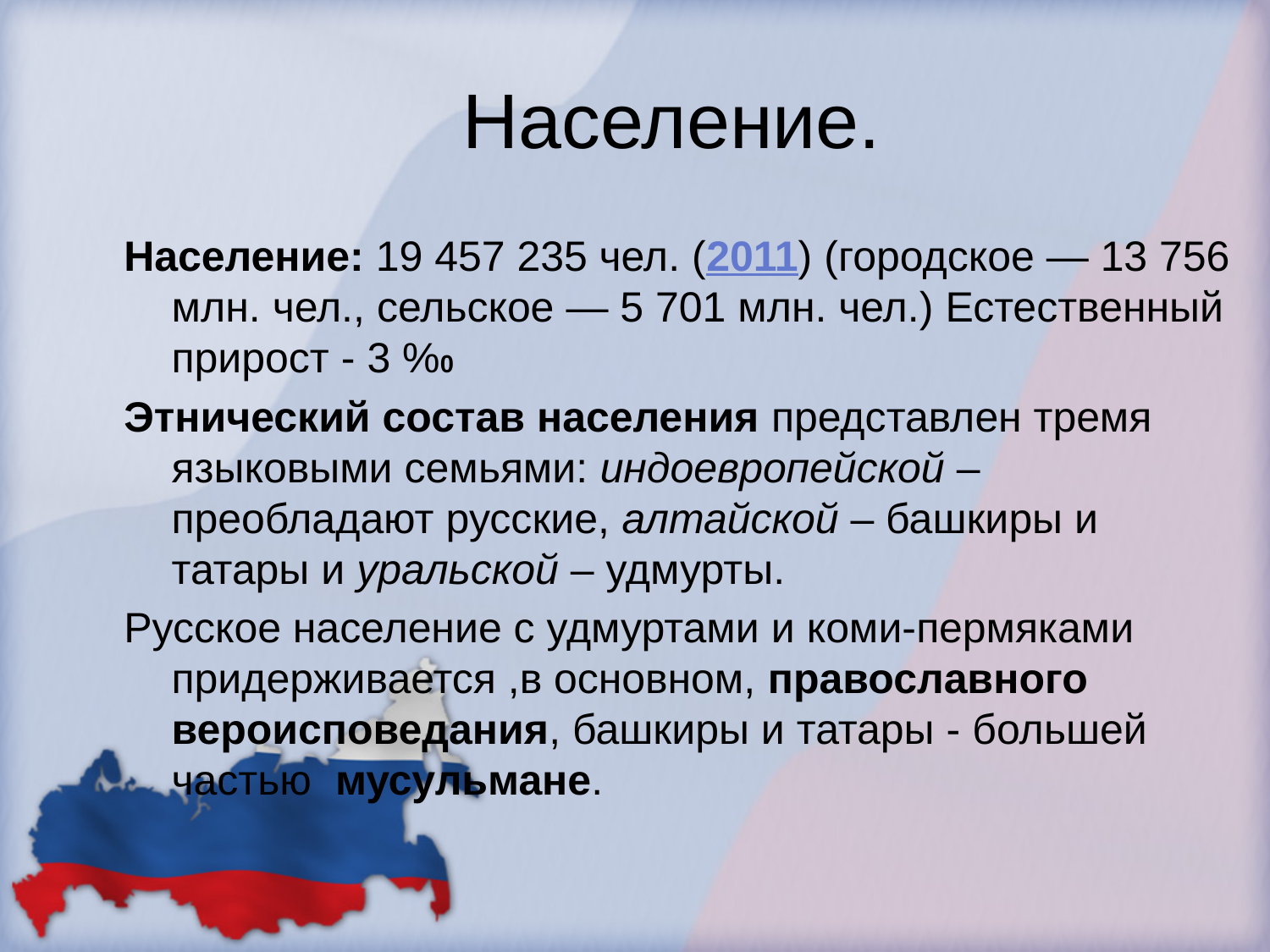

# Население.
Население: 19 457 235 чел. (2011) (городское — 13 756 млн. чел., сельское — 5 701 млн. чел.) Естественный прирост - 3 %0
Этнический состав населения представлен тремя языковыми семьями: индоевропейской – преобладают русские, алтайской – башкиры и татары и уральской – удмурты.
Русское население с удмуртами и коми-пермяками придерживается ,в основном, православного вероисповедания, башкиры и татары - большей частью  мусульмане.